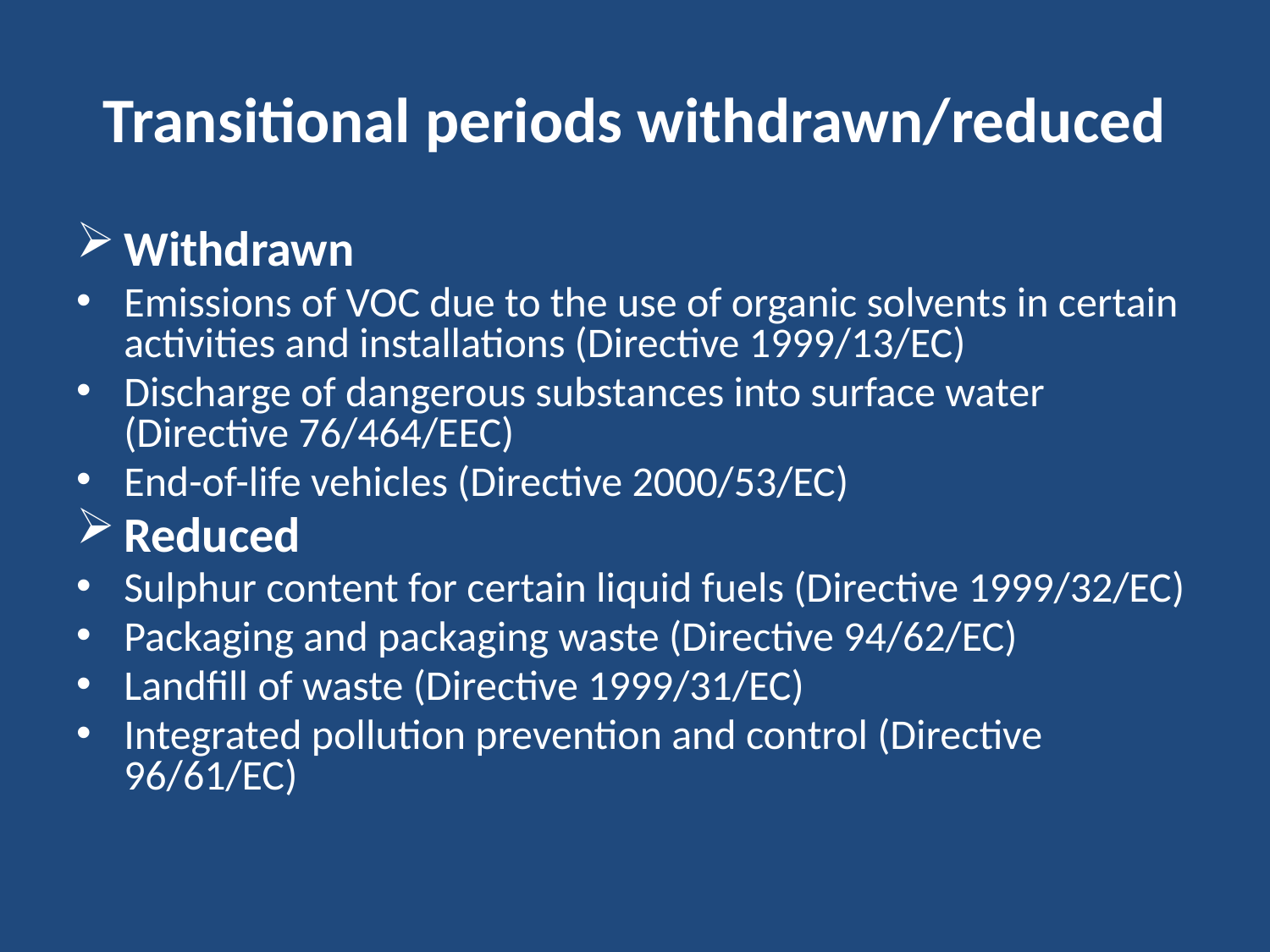

# Transitional periods withdrawn/reduced
Withdrawn
Emissions of VOC due to the use of organic solvents in certain activities and installations (Directive 1999/13/EC)
Discharge of dangerous substances into surface water (Directive 76/464/EEC)
End-of-life vehicles (Directive 2000/53/EC)
Reduced
Sulphur content for certain liquid fuels (Directive 1999/32/EC)
Packaging and packaging waste (Directive 94/62/EC)
Landfill of waste (Directive 1999/31/EC)
Integrated pollution prevention and control (Directive 96/61/EC)